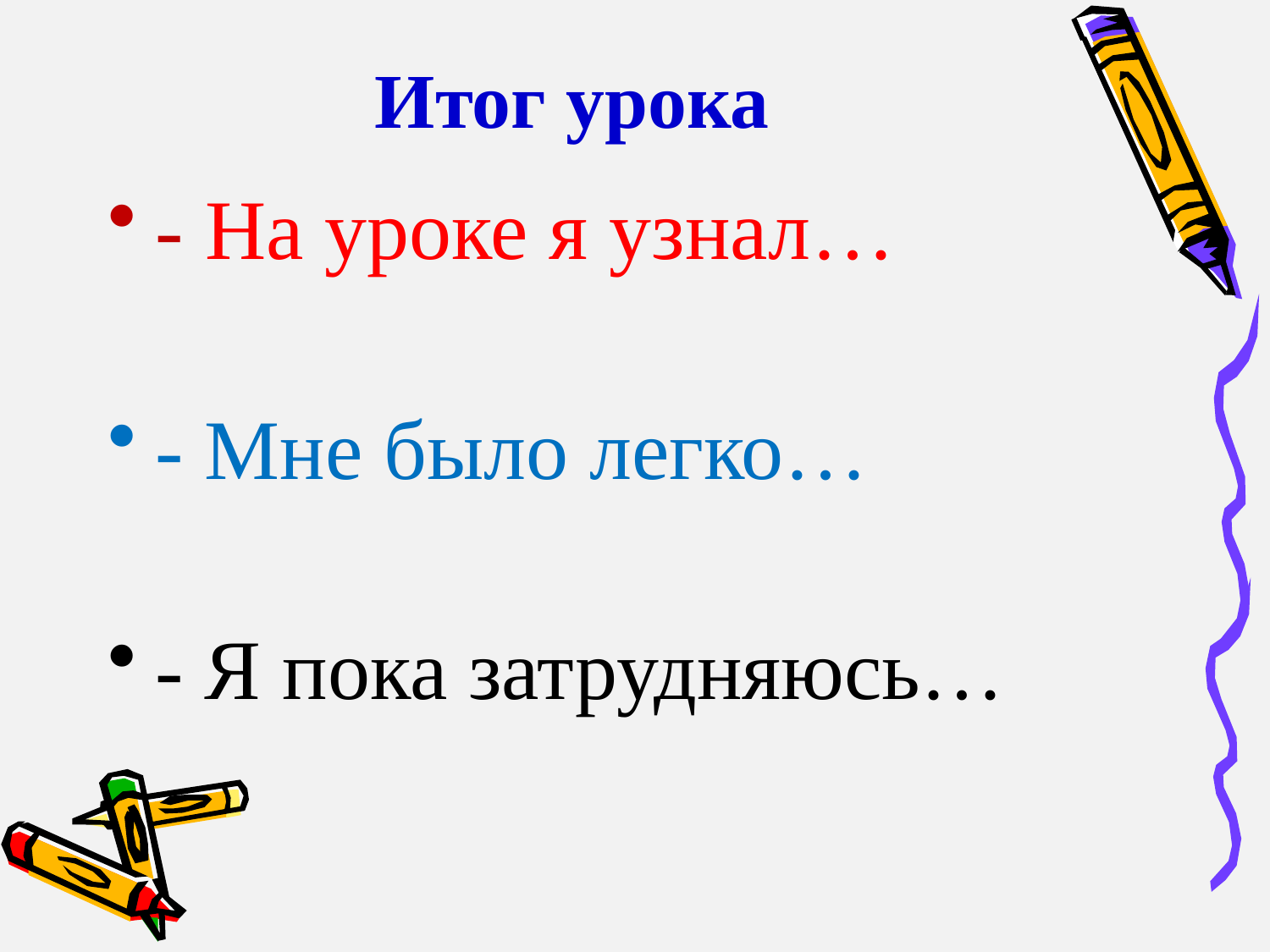

# Итог урока
- На уроке я узнал…
- Мне было легко…
- Я пока затрудняюсь…